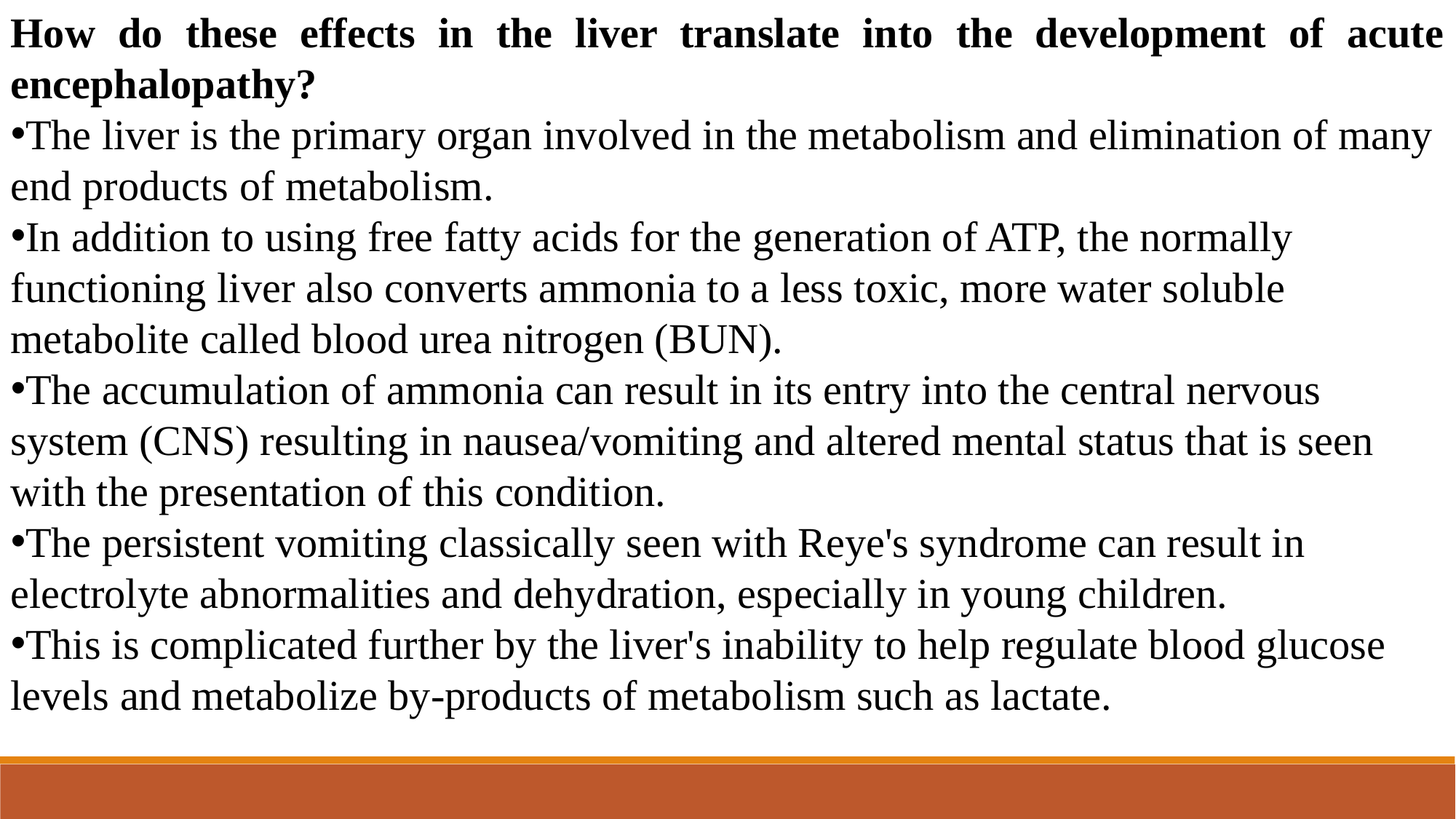

How do these effects in the liver translate into the development of acute encephalopathy?
The liver is the primary organ involved in the metabolism and elimination of many end products of metabolism.
In addition to using free fatty acids for the generation of ATP, the normally functioning liver also converts ammonia to a less toxic, more water soluble metabolite called blood urea nitrogen (BUN).
The accumulation of ammonia can result in its entry into the central nervous system (CNS) resulting in nausea/vomiting and altered mental status that is seen with the presentation of this condition.
The persistent vomiting classically seen with Reye's syndrome can result in electrolyte abnormalities and dehydration, especially in young children.
This is complicated further by the liver's inability to help regulate blood glucose levels and metabolize by-products of metabolism such as lactate.